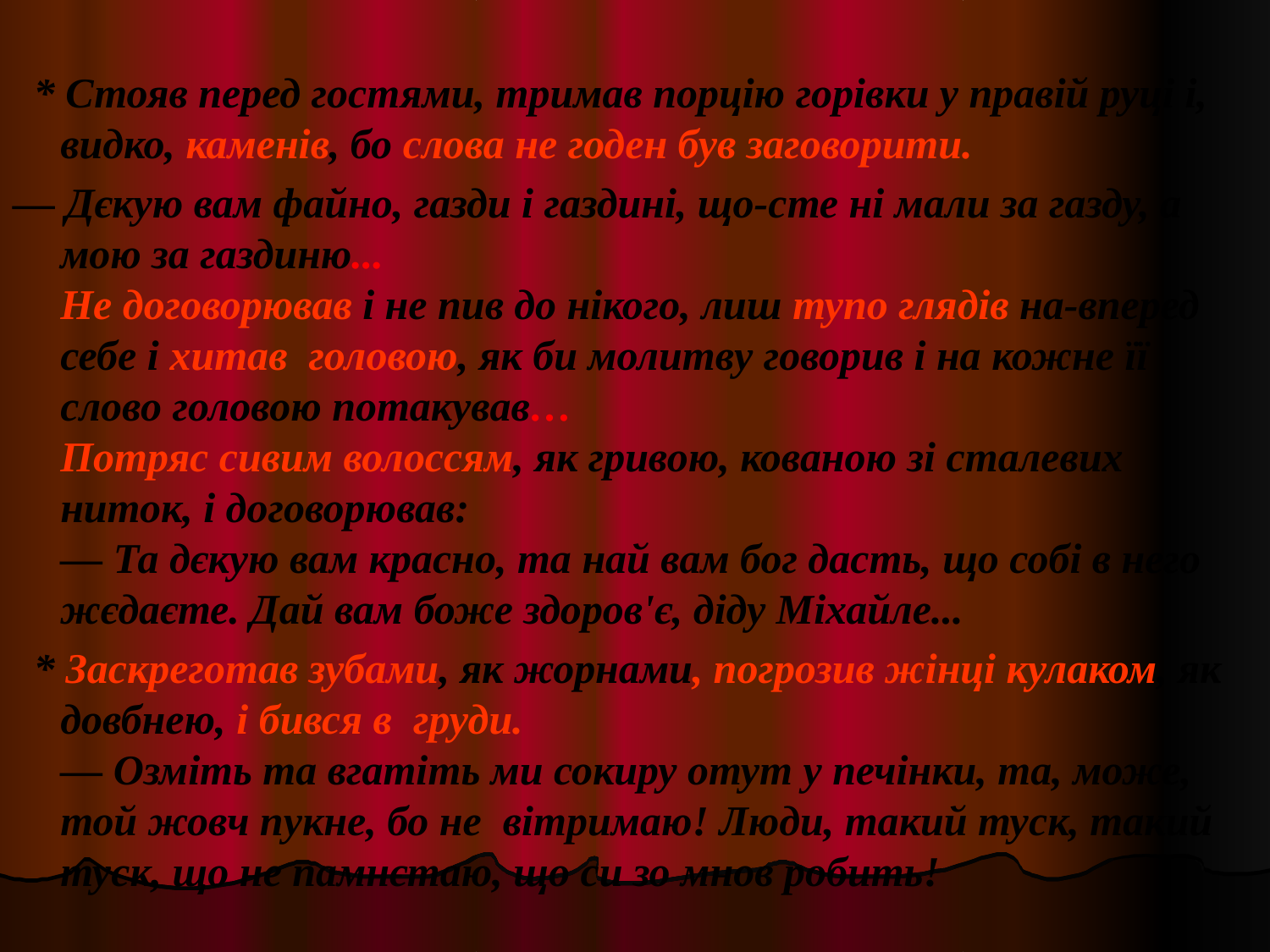

* Стояв перед гостями, тримав порцію горівки у правій руці і, видко, каменів, бо слова не годен був заговорити.
— Дєкую вам файно, газди і газдині, що-сте ні мали за газду, а мою за газдиню...
Не договорював і не пив до нікого, лиш тупо глядів на-вперед себе і хитав  головою, як би молитву говорив і на кожне її слово головою потакував…
Потряс сивим волоссям, як гривою, кованою зі сталевих ниток, і договорював:
— Та дєкую вам красно, та най вам бог дасть, що собі в него жєдаєте. Дай вам боже здоров'є, діду Міхайле...
  * Заскреготав зубами, як жорнами, погрозив жінці кулаком, як довбнею, і бився в  груди.
— Озміть та вгатіть ми сокиру отут у печінки, та, може, той жовч пукне, бо не  вітримаю! Люди, такий туск, такий туск, що не памнєтаю, що си зо мнов робить!